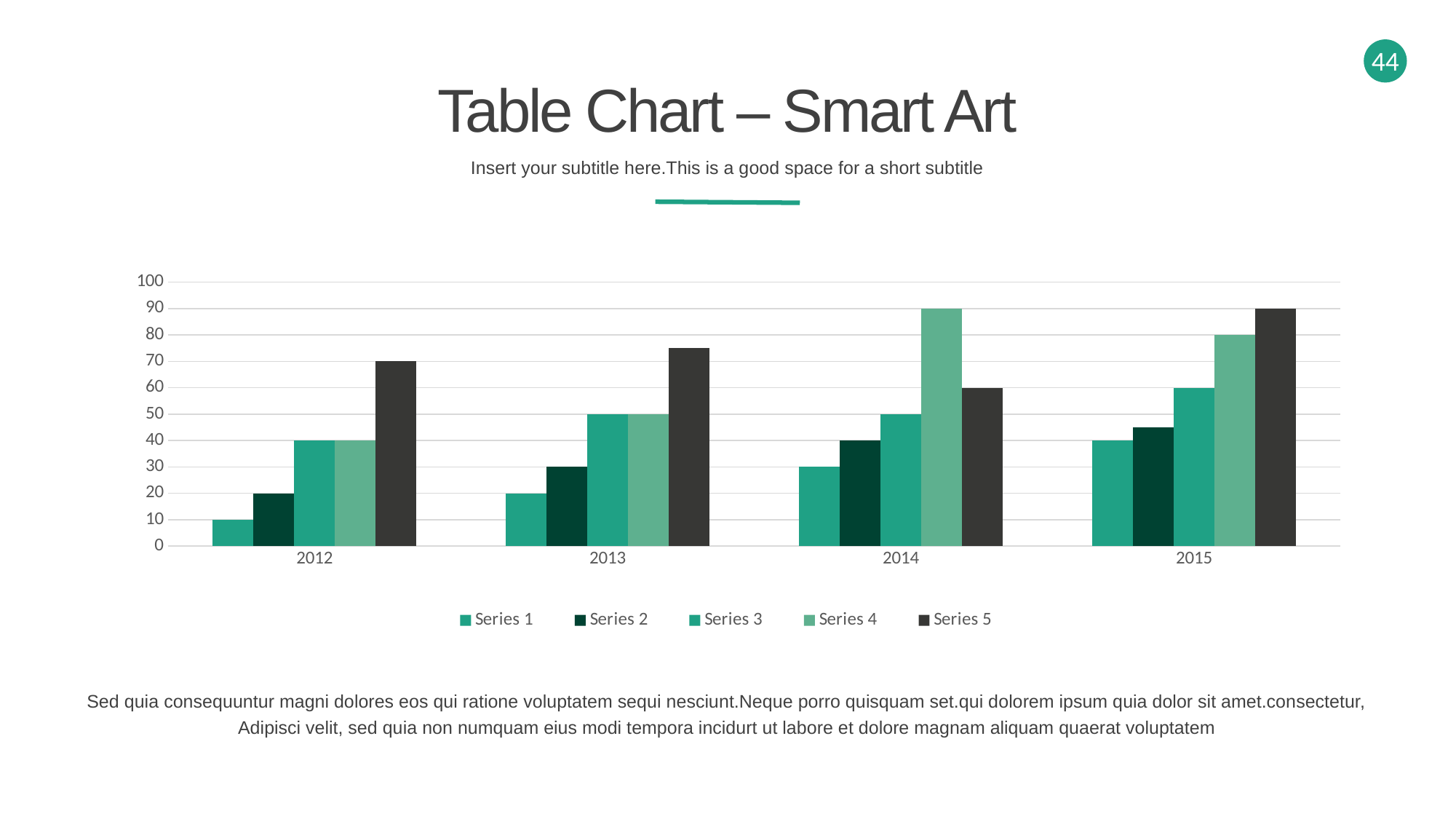

44

Table Chart – Smart Art
Insert your subtitle here.This is a good space for a short subtitle

### Chart

| Category | Series 1 | Series 2 | Series 3 | Series 4 | Series 5 |
|---|---|---|---|---|---|
| 2012 | 10.0 | 20.0 | 40.0 | 40.0 | 70.0 |
| 2013 | 20.0 | 30.0 | 50.0 | 50.0 | 75.0 |
| 2014 | 30.0 | 40.0 | 50.0 | 90.0 | 60.0 |
| 2015 | 40.0 | 45.0 | 60.0 | 80.0 | 90.0 |
Sed quia consequuntur magni dolores eos qui ratione voluptatem sequi nesciunt.Neque porro quisquam set.qui dolorem ipsum quia dolor sit amet.consectetur,
Adipisci velit, sed quia non numquam eius modi tempora incidurt ut labore et dolore magnam aliquam quaerat voluptatem